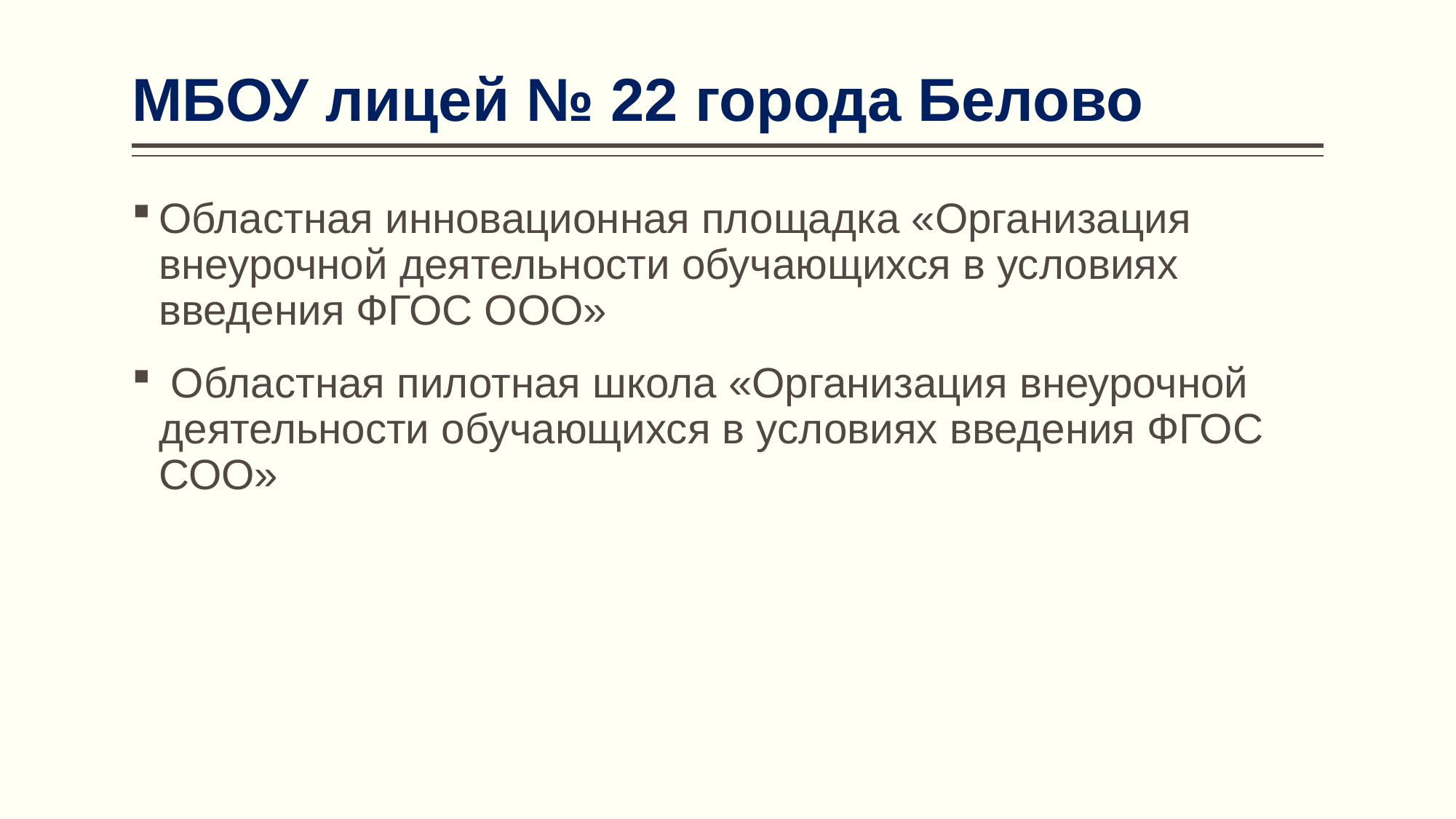

# МБОУ лицей № 22 города Белово
Областная инновационная площадка «Организация внеурочной деятельности обучающихся в условиях введения ФГОС ООО»
 Областная пилотная школа «Организация внеурочной деятельности обучающихся в условиях введения ФГОС СОО»